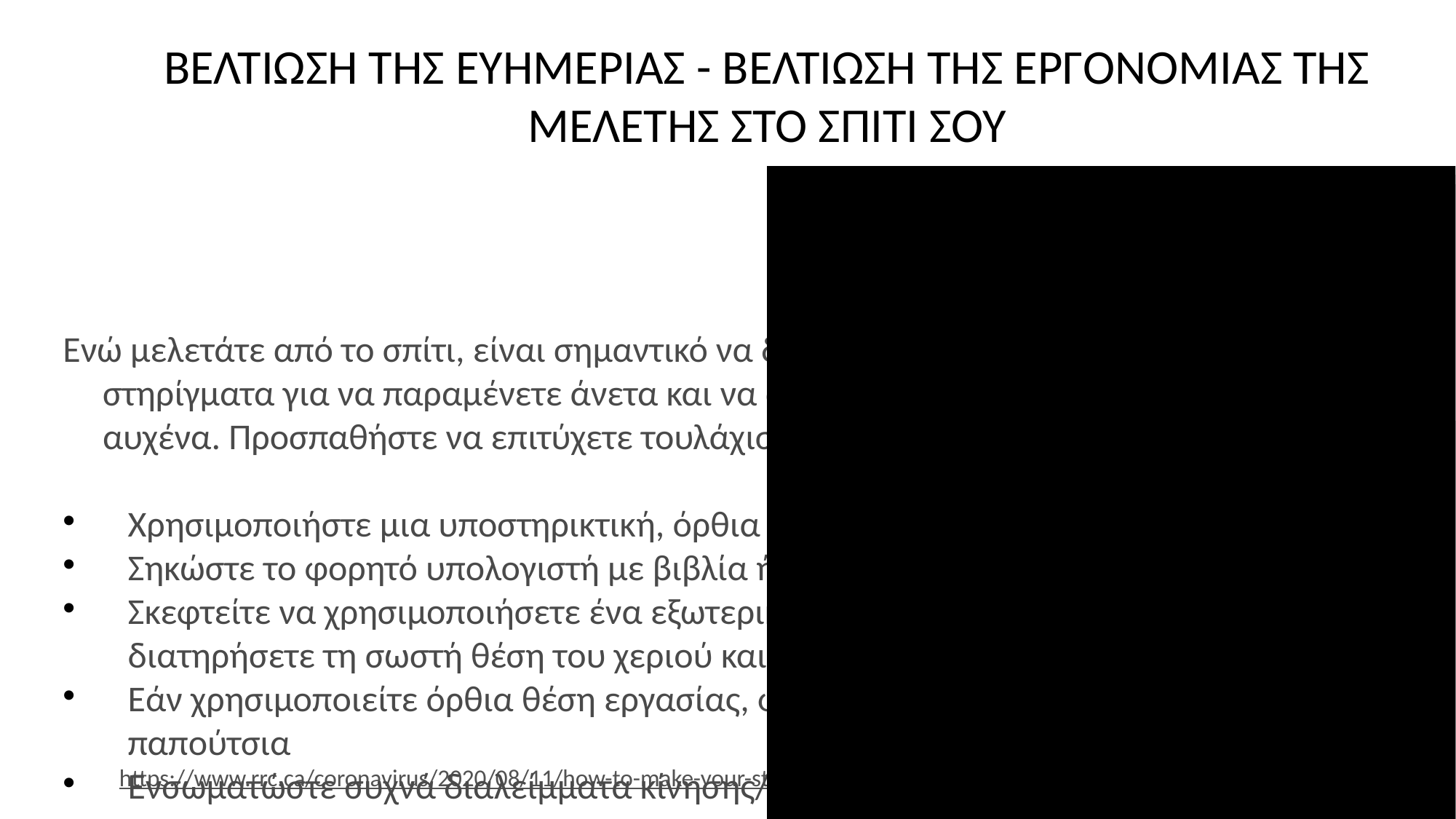

ΒΕΛΤΙΩΣΗ ΤΗΣ ΕΥΗΜΕΡΙΑΣ - ΒΕΛΤΙΩΣΗ ΤΗΣ ΕΡΓΟΝΟΜΙΑΣ ΤΗΣ ΜΕΛΕΤΗΣ ΣΤΟ ΣΠΙΤΙ ΣΟΥ

Ενώ μελετάτε από το σπίτι, είναι σημαντικό να διατηρείτε τα κατάλληλα εργονομικά στηρίγματα για να παραμένετε άνετα και να αποφύγετε τον πόνο στην πλάτη και τον αυχένα. Προσπαθήστε να επιτύχετε τουλάχιστον το 70% από αυτά:

Χρησιμοποιήστε μια υποστηρικτική, όρθια καρέκλα με επένδυση αν είναι δυνατόν
Σηκώστε το φορητό υπολογιστή με βιβλία ή άλλα ανθεκτικά αντικείμενα
Σκεφτείτε να χρησιμοποιήσετε ένα εξωτερικό πληκτρολόγιο/ποντίκι για να διατηρήσετε τη σωστή θέση του χεριού και του καρπού
Εάν χρησιμοποιείτε όρθια θέση εργασίας, φορέστε άνετα, υποστηρικτικά παπούτσια
Ενσωματώστε συχνά διαλείμματα κίνησης/stretch καθ' όλη τη διάρκεια της ημέρας σας
https://www.rrc.ca/coronavirus/2020/08/11/how-to-make-your-study-at-home-space-ergonomic/